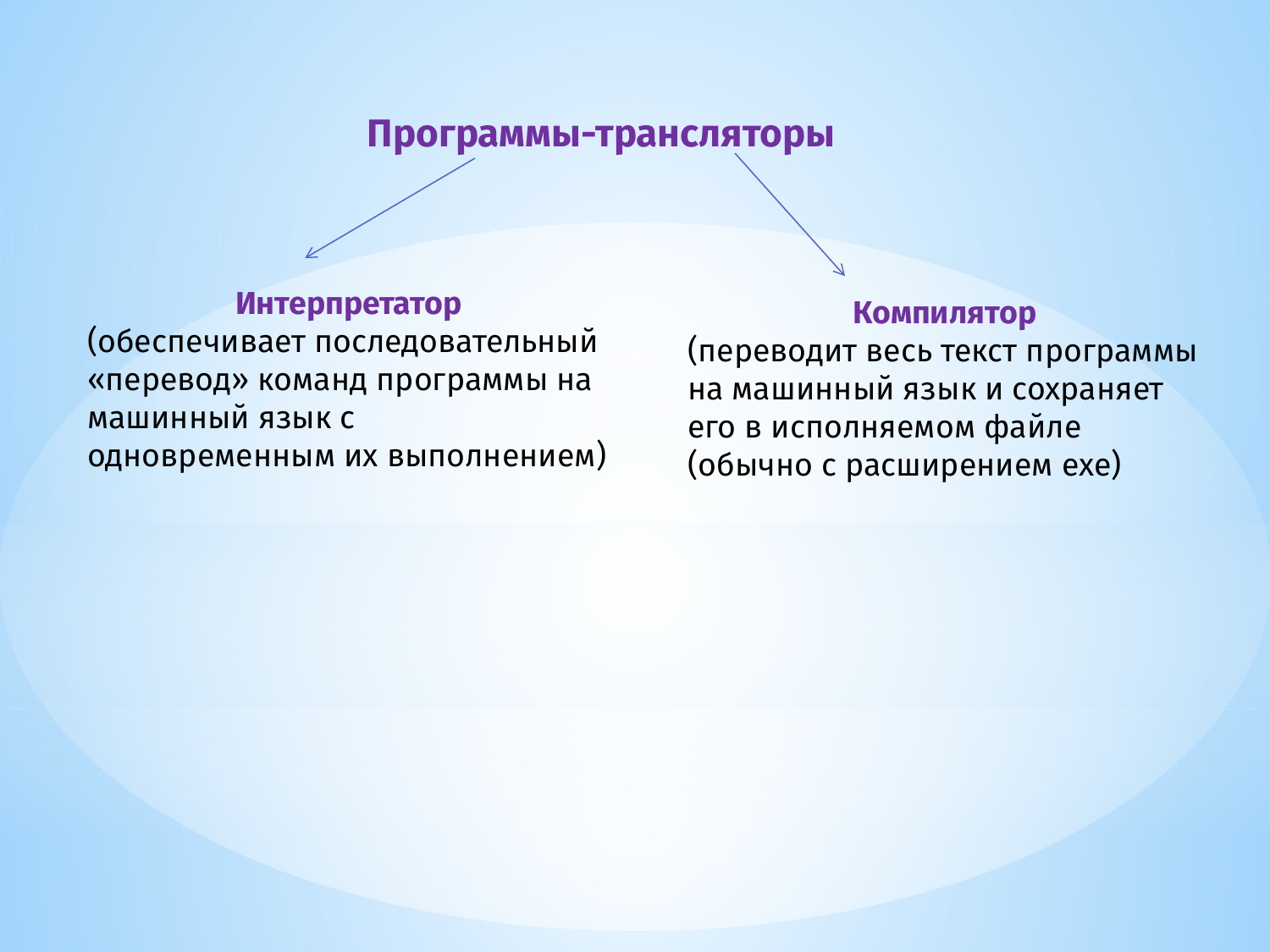

Программы-трансляторы
Интерпретатор
(обеспечивает последовательный «перевод» команд программы на машинный язык с одновременным их выполнением)

Компилятор
(переводит весь текст программы на машинный язык и сохраняет его в исполняемом файле (обычно с расширением exe)